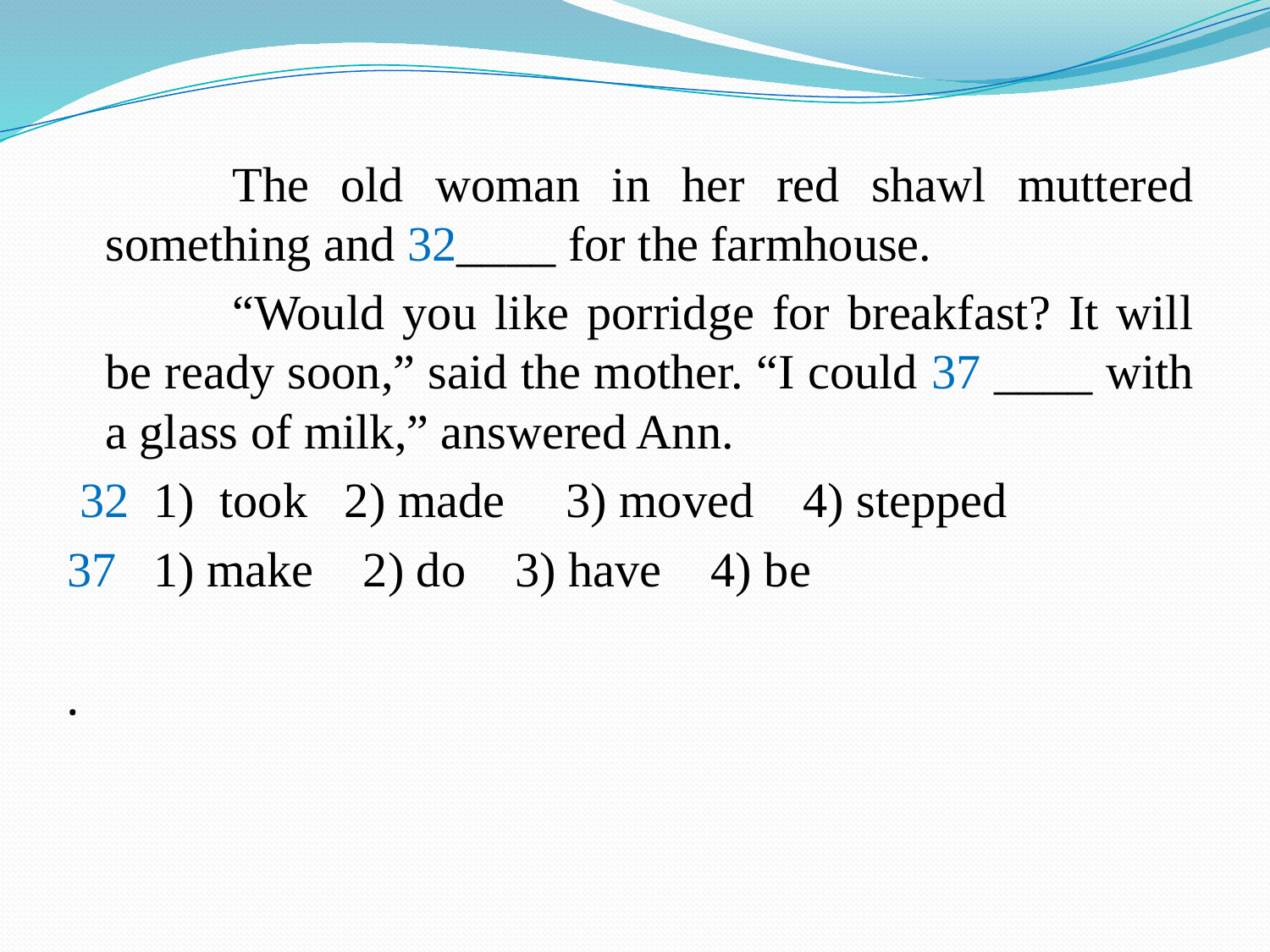

#
		The old woman in her red shawl muttered something and 32____ for the farmhouse.
		“Would you like porridge for breakfast? It will be ready soon,” said the mother. “I could 37 ____ with a glass of milk,” answered Ann.
 32  1)  took   2) made     3) moved    4) stepped
37   1) make    2) do    3) have    4) be

.